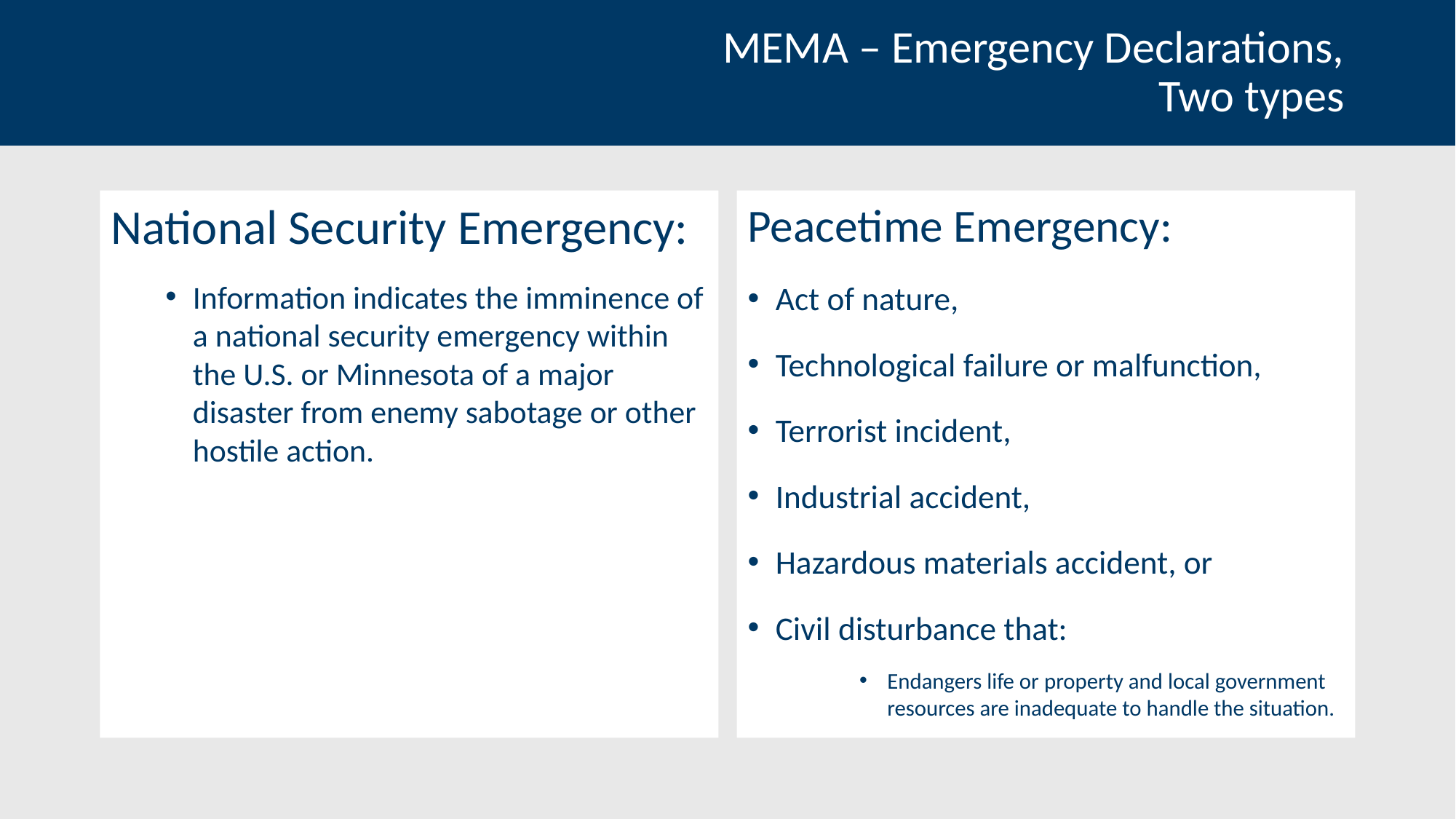

# MEMA – Emergency Declarations, Two types
National Security Emergency:
Information indicates the imminence of a national security emergency within the U.S. or Minnesota of a major disaster from enemy sabotage or other hostile action.

Peacetime Emergency:
Act of nature,
Technological failure or malfunction,
Terrorist incident,
Industrial accident,
Hazardous materials accident, or
Civil disturbance that:
Endangers life or property and local government resources are inadequate to handle the situation.